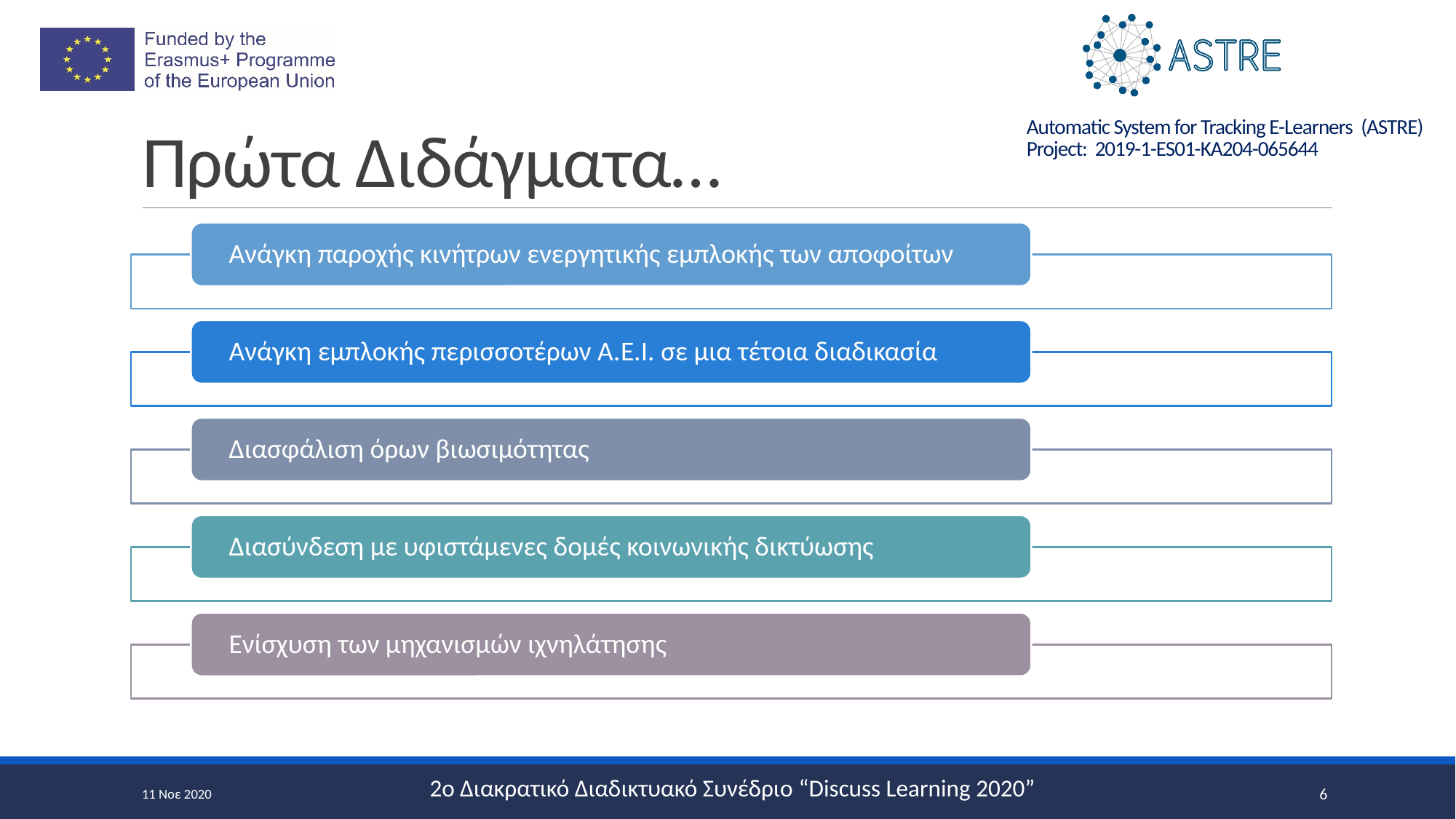

# Πρώτα Διδάγματα…
Ανάγκη παροχής κινήτρων ενεργητικής εμπλοκής των αποφοίτων
Ανάγκη εμπλοκής περισσοτέρων Α.Ε.Ι. σε μια τέτοια διαδικασία
Διασφάλιση όρων βιωσιμότητας
Διασύνδεση με υφιστάμενες δομές κοινωνικής δικτύωσης
Ενίσχυση των μηχανισμών ιχνηλάτησης
11 Νοε 2020
6